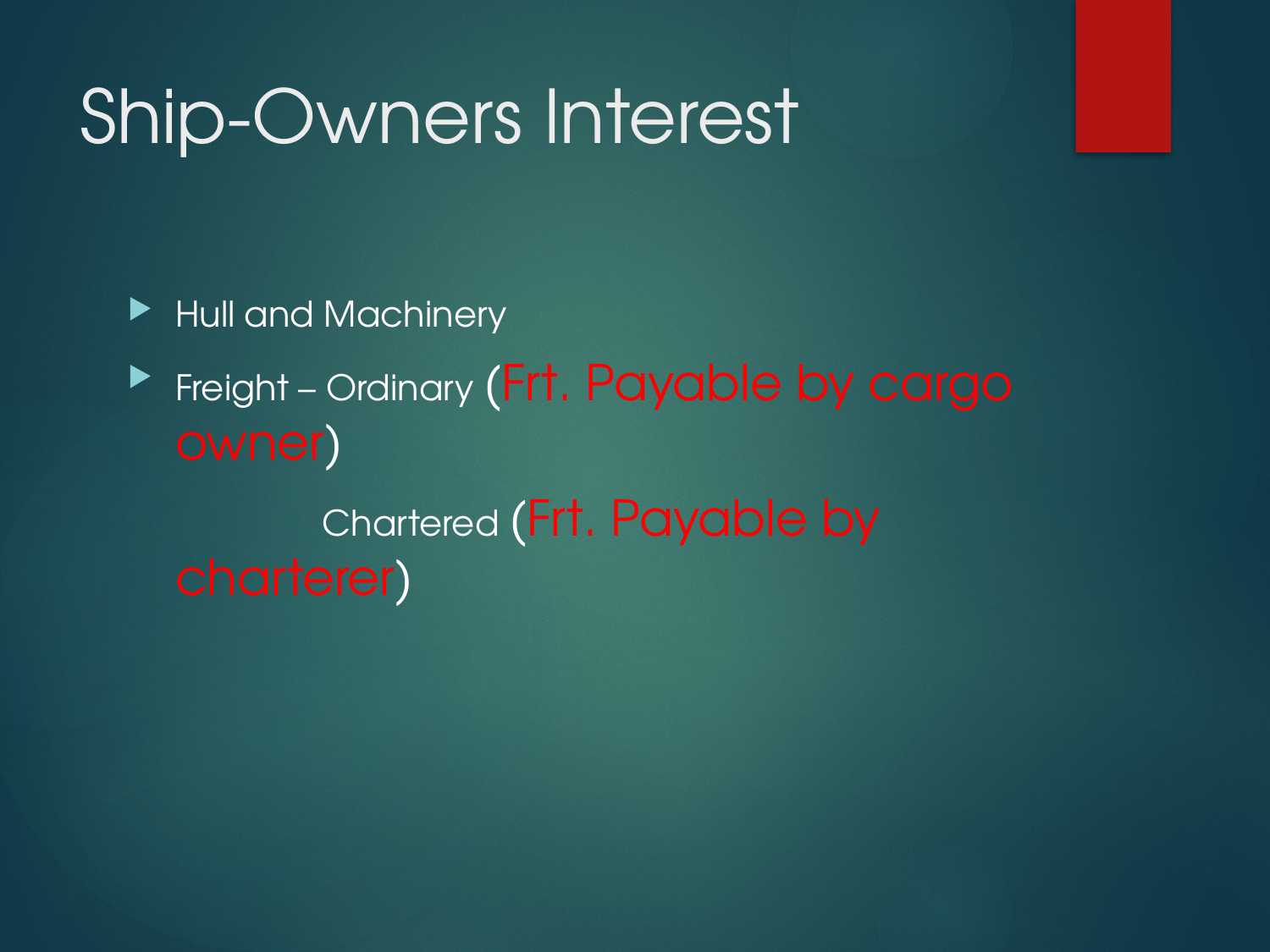

# Ship-Owners Interest
Hull and Machinery
Freight – Ordinary (Frt. Payable by cargo owner)
                    Chartered (Frt. Payable by charterer)